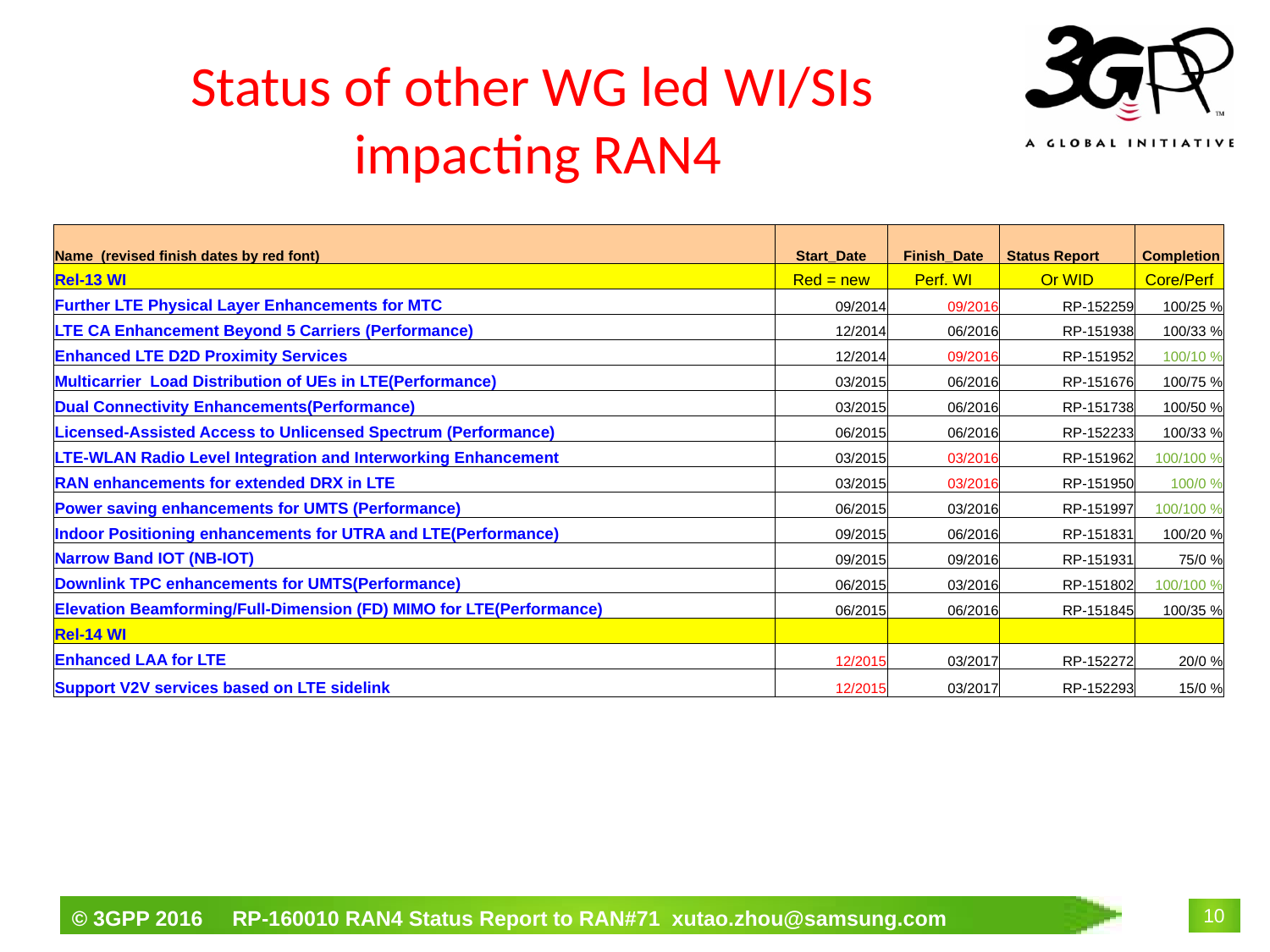

# Status of other WG led WI/SIs impacting RAN4
| Name (revised finish dates by red font) | Start\_Date | Finish\_Date | Status Report | Completion |
| --- | --- | --- | --- | --- |
| Rel-13 WI | Red = new | Perf. WI | Or WID | Core/Perf |
| Further LTE Physical Layer Enhancements for MTC | 09/2014 | 09/2016 | RP-152259 | 100/25 % |
| LTE CA Enhancement Beyond 5 Carriers (Performance) | 12/2014 | 06/2016 | RP-151938 | 100/33 % |
| Enhanced LTE D2D Proximity Services | 12/2014 | 09/2016 | RP-151952 | 100/10 % |
| Multicarrier Load Distribution of UEs in LTE(Performance) | 03/2015 | 06/2016 | RP-151676 | 100/75 % |
| Dual Connectivity Enhancements(Performance) | 03/2015 | 06/2016 | RP-151738 | 100/50 % |
| Licensed-Assisted Access to Unlicensed Spectrum (Performance) | 06/2015 | 06/2016 | RP-152233 | 100/33 % |
| LTE-WLAN Radio Level Integration and Interworking Enhancement | 03/2015 | 03/2016 | RP-151962 | 100/100 % |
| RAN enhancements for extended DRX in LTE | 03/2015 | 03/2016 | RP-151950 | 100/0 % |
| Power saving enhancements for UMTS (Performance) | 06/2015 | 03/2016 | RP-151997 | 100/100 % |
| Indoor Positioning enhancements for UTRA and LTE(Performance) | 09/2015 | 06/2016 | RP-151831 | 100/20 % |
| Narrow Band IOT (NB-IOT) | 09/2015 | 09/2016 | RP-151931 | 75/0 % |
| Downlink TPC enhancements for UMTS(Performance) | 06/2015 | 03/2016 | RP-151802 | 100/100 % |
| Elevation Beamforming/Full-Dimension (FD) MIMO for LTE(Performance) | 06/2015 | 06/2016 | RP-151845 | 100/35 % |
| Rel-14 WI |  |  |  |  |
| Enhanced LAA for LTE | 12/2015 | 03/2017 | RP-152272 | 20/0 % |
| Support V2V services based on LTE sidelink | 12/2015 | 03/2017 | RP-152293 | 15/0 % |